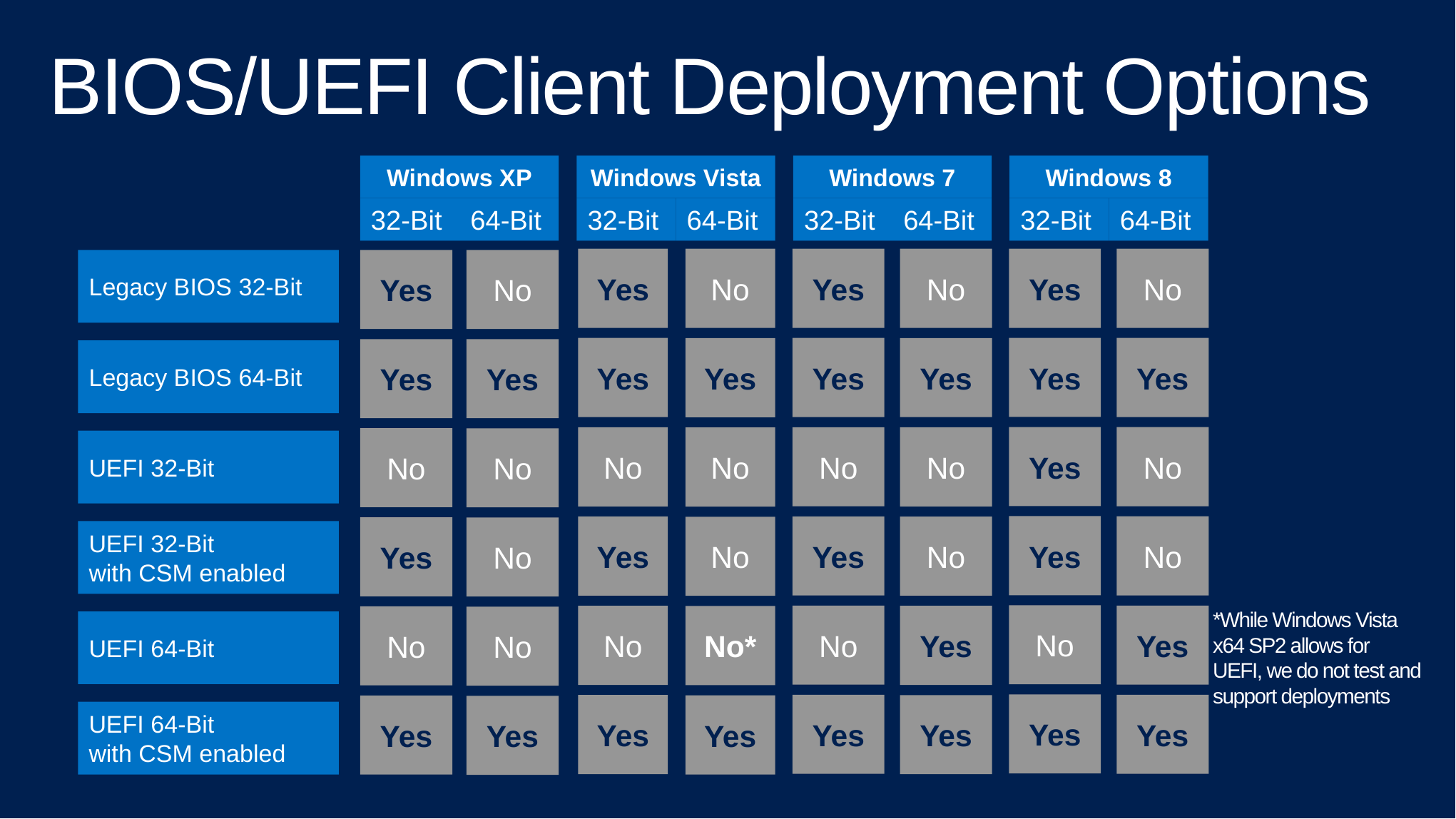

# BIOS/UEFI Client Deployment Options
Windows XP
32-Bit
64-Bit
Windows Vista
32-Bit
64-Bit
Windows 7
32-Bit
64-Bit
Windows 8
32-Bit
64-Bit
Yes
No
Yes
Yes
No
No
Yes
No
No
No*
Yes
Yes
Yes
No
Yes
Yes
No
No
Yes
No
No
Yes
Yes
Yes
Yes
No
Yes
Yes
Yes
No
Yes
No
No
Yes
Yes
Yes
Yes
No
Yes
Yes
No
No
Yes
No
No
No
Yes
Yes
Legacy BIOS 32-Bit
Legacy BIOS 64-Bit
UEFI 32-Bit
UEFI 32-Bit
with CSM enabled
*While Windows Vista x64 SP2 allows for UEFI, we do not test and support deployments
UEFI 64-Bit
UEFI 64-Bit
with CSM enabled